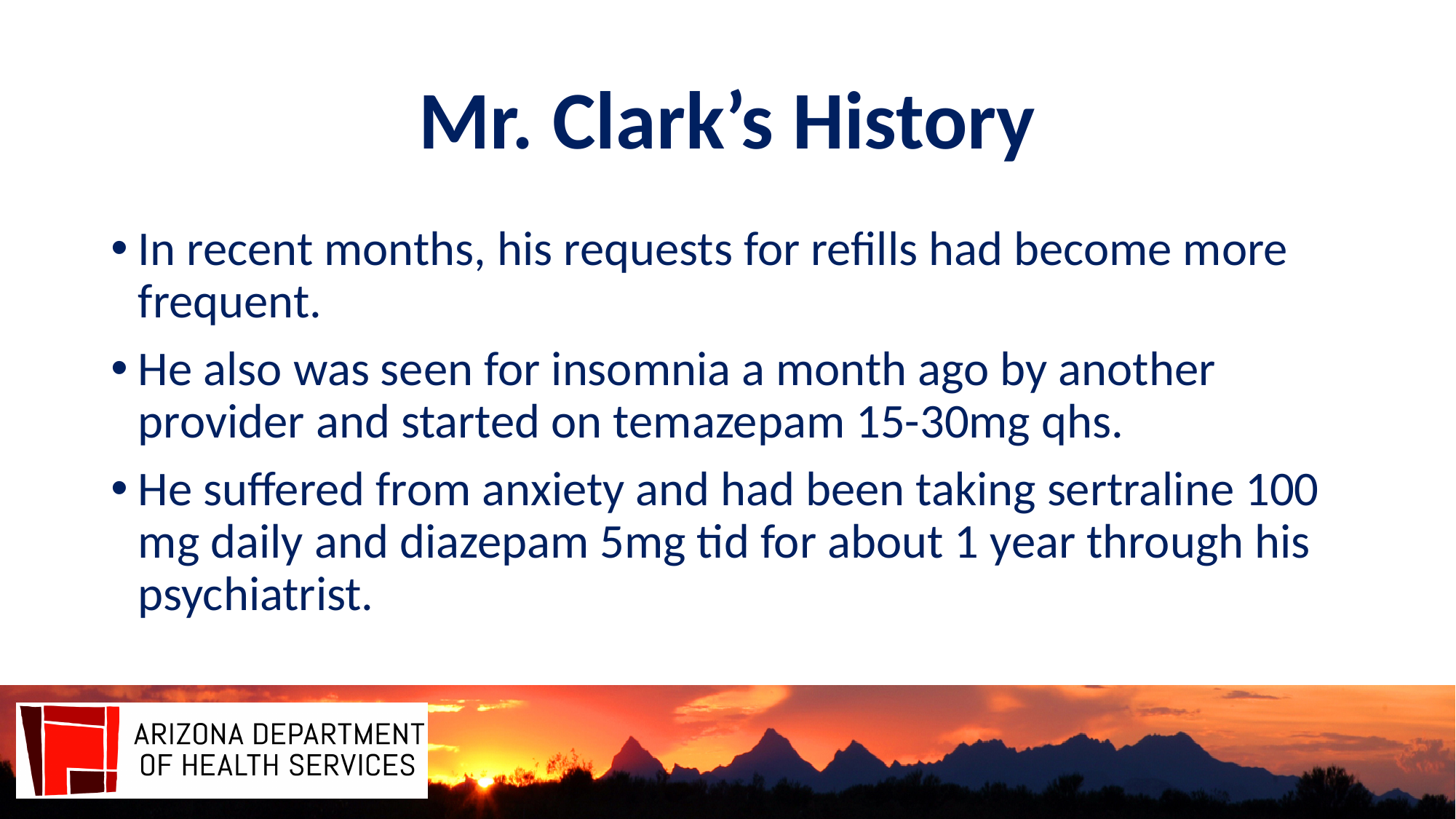

# Mr. Clark’s History
In recent months, his requests for refills had become more frequent.
He also was seen for insomnia a month ago by another provider and started on temazepam 15-30mg qhs.
He suffered from anxiety and had been taking sertraline 100 mg daily and diazepam 5mg tid for about 1 year through his psychiatrist.